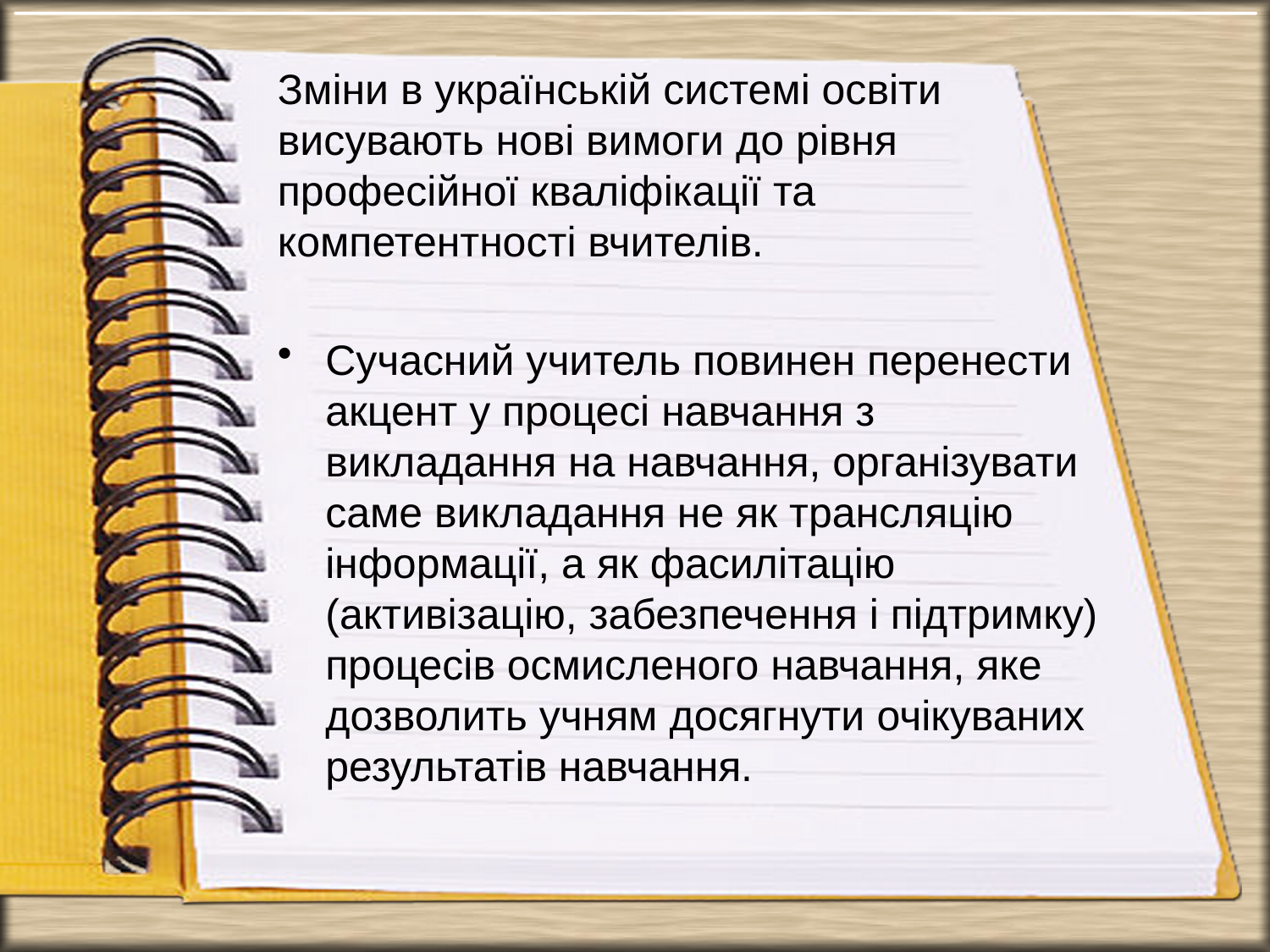

Зміни в українській системі освіти  висувають нові вимоги до рівня професійної кваліфікації та компетентності вчителів.

Сучасний учитель повинен перенести   акцент у процесі навчання з викладання на навчання, організувати саме викладання не як трансляцію   інформації, а як фасилітацію (активізацію, забезпечення і підтримку) процесів осмисленого навчання, яке дозволить учням досягнути очікуваних результатів навчання.